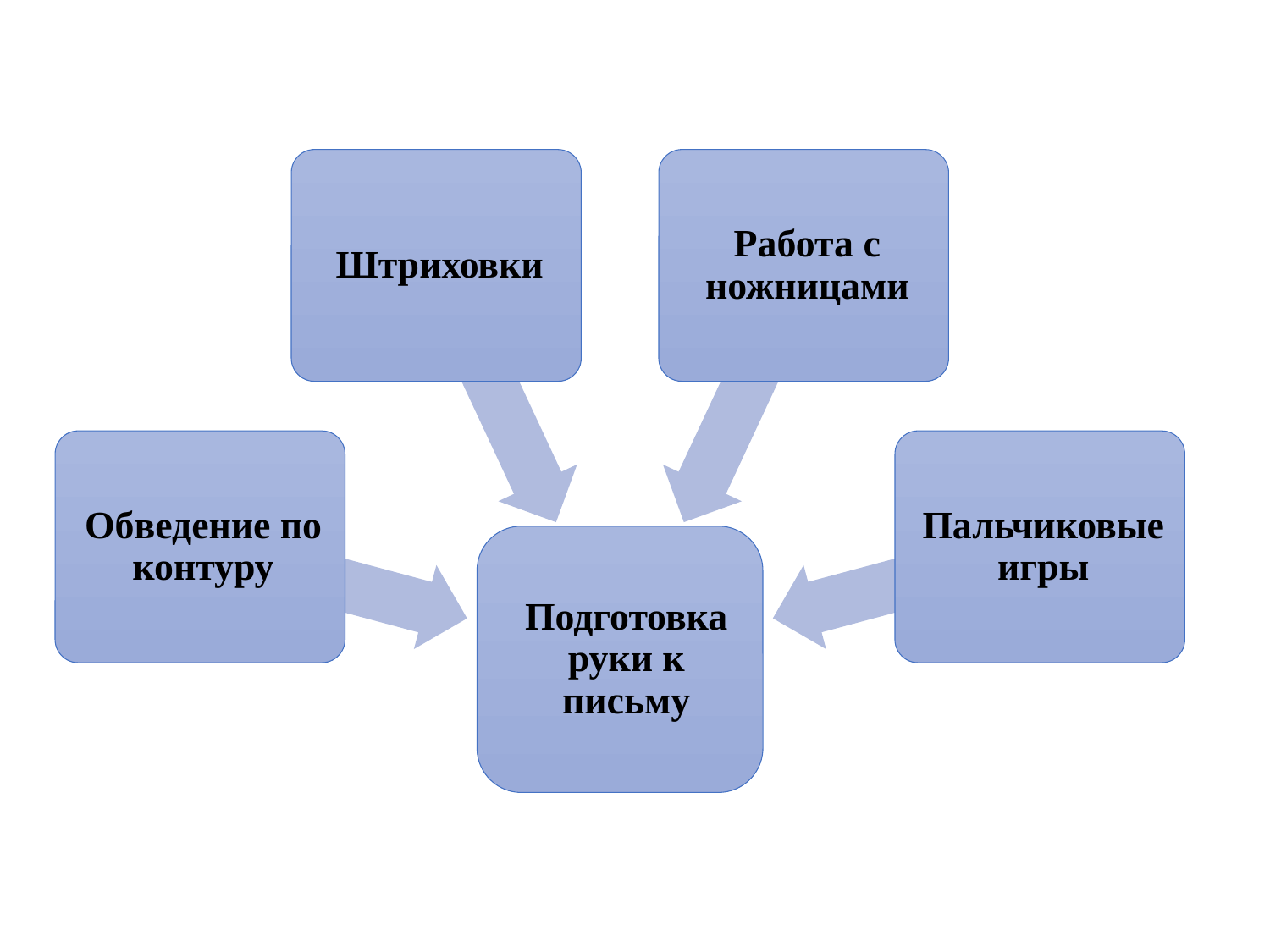

Подготовка руки к письму
Обведение по контуру
Штриховки
Работа с ножницами
Пальчиковые игры